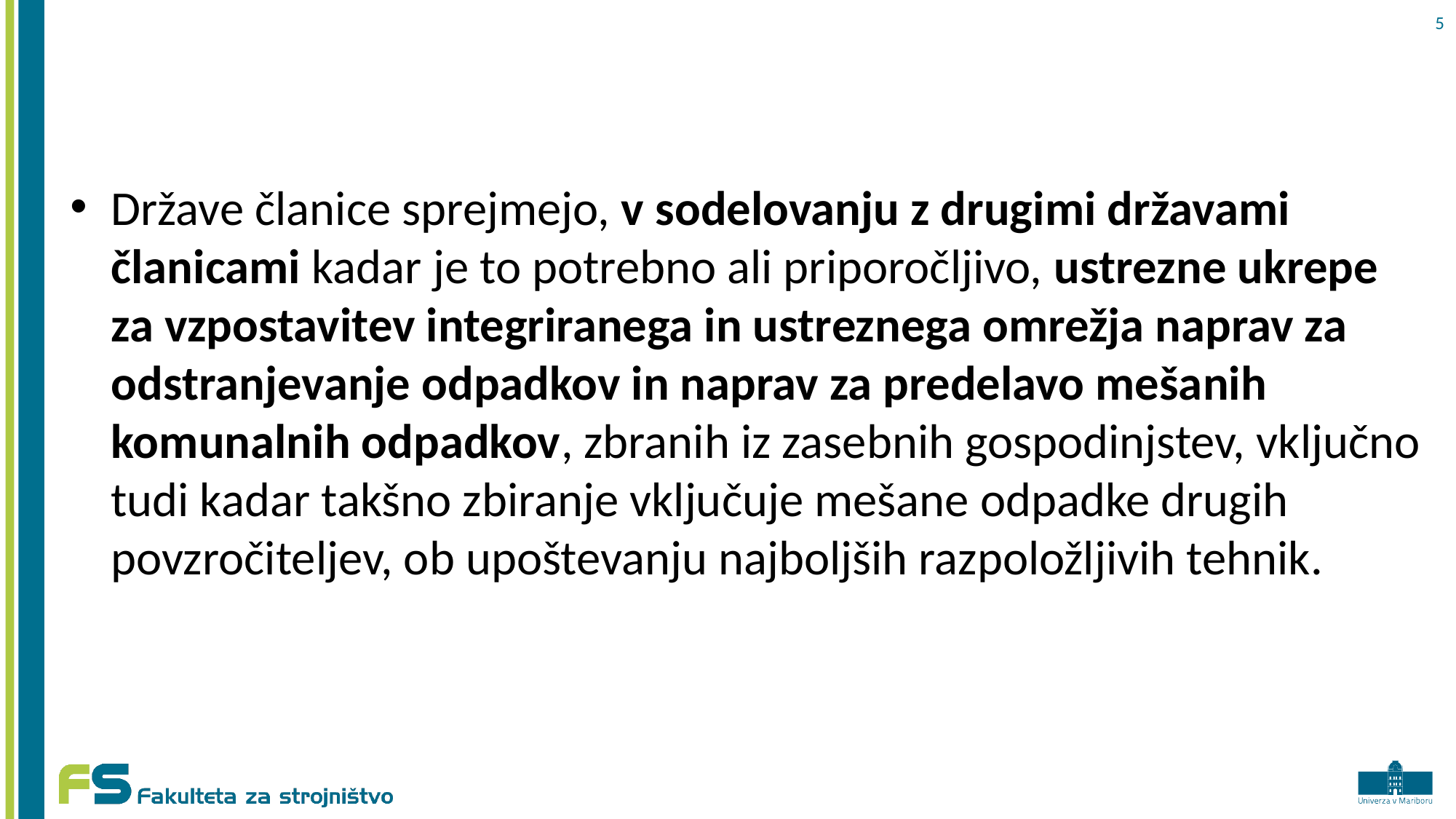

5
Države članice sprejmejo, v sodelovanju z drugimi državami članicami kadar je to potrebno ali priporočljivo, ustrezne ukrepe za vzpostavitev integriranega in ustreznega omrežja naprav za odstranjevanje odpadkov in naprav za predelavo mešanih komunalnih odpadkov, zbranih iz zasebnih gospodinjstev, vključno tudi kadar takšno zbiranje vključuje mešane odpadke drugih  povzročiteljev, ob upoštevanju najboljših razpoložljivih tehnik.